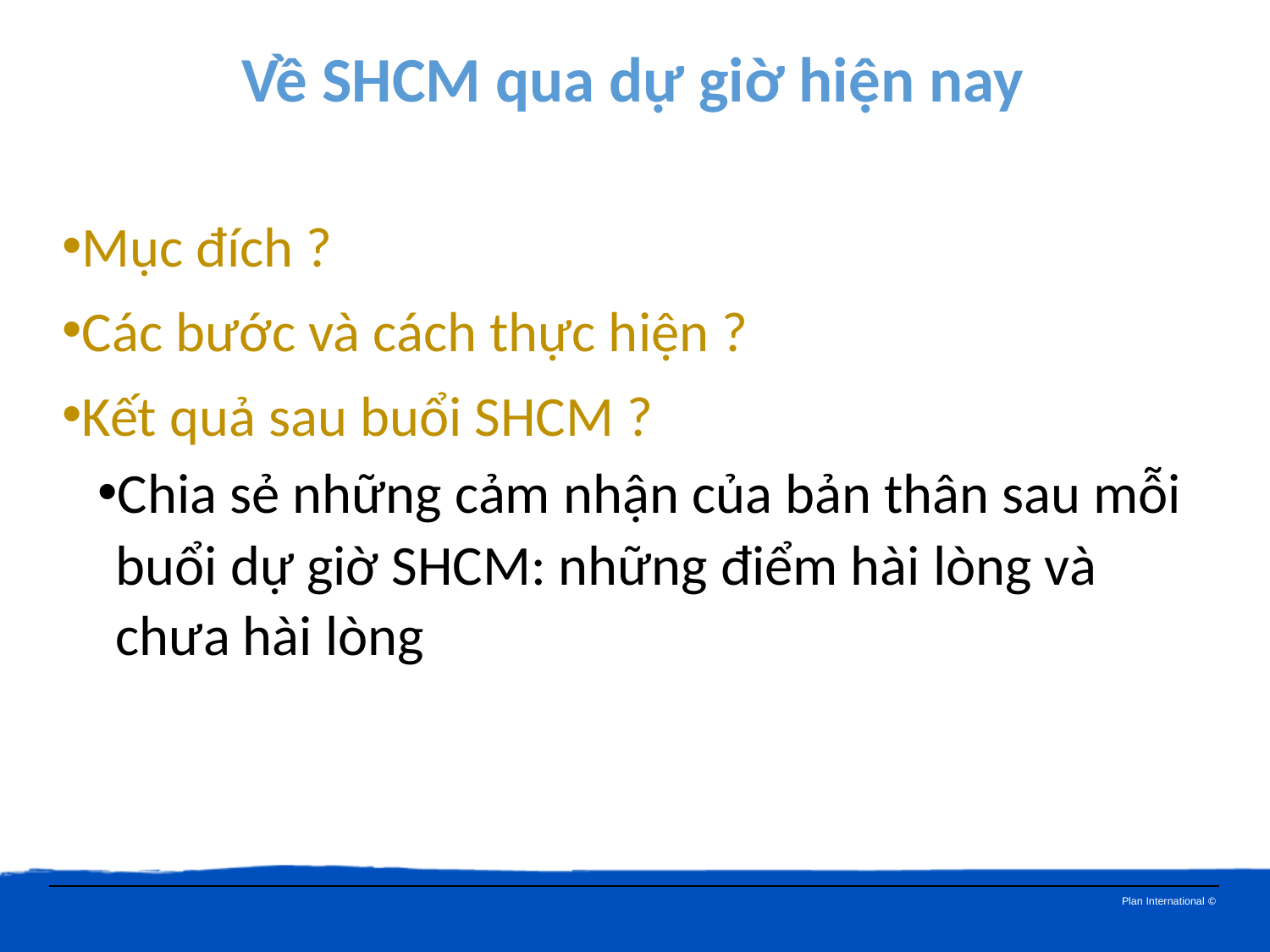

Về SHCM qua dự giờ hiện nay
Mục đích ?
Các bước và cách thực hiện ?
Kết quả sau buổi SHCM ?
Chia sẻ những cảm nhận của bản thân sau mỗi buổi dự giờ SHCM: những điểm hài lòng và chưa hài lòng